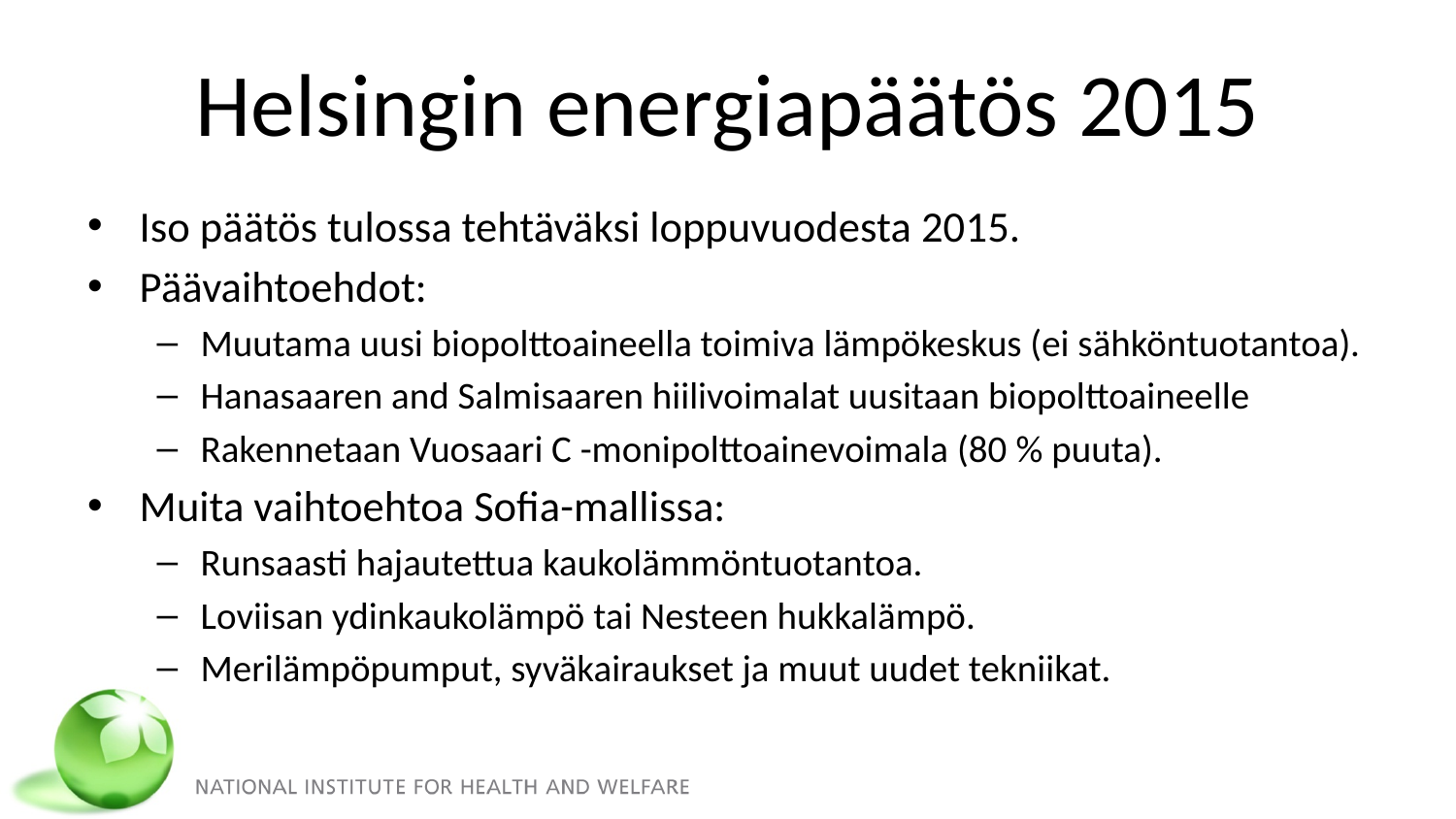

# Helsingin energiapäätös 2015
Iso päätös tulossa tehtäväksi loppuvuodesta 2015.
Päävaihtoehdot:
Muutama uusi biopolttoaineella toimiva lämpökeskus (ei sähköntuotantoa).
Hanasaaren and Salmisaaren hiilivoimalat uusitaan biopolttoaineelle
Rakennetaan Vuosaari C -monipolttoainevoimala (80 % puuta).
Muita vaihtoehtoa Sofia-mallissa:
Runsaasti hajautettua kaukolämmöntuotantoa.
Loviisan ydinkaukolämpö tai Nesteen hukkalämpö.
Merilämpöpumput, syväkairaukset ja muut uudet tekniikat.